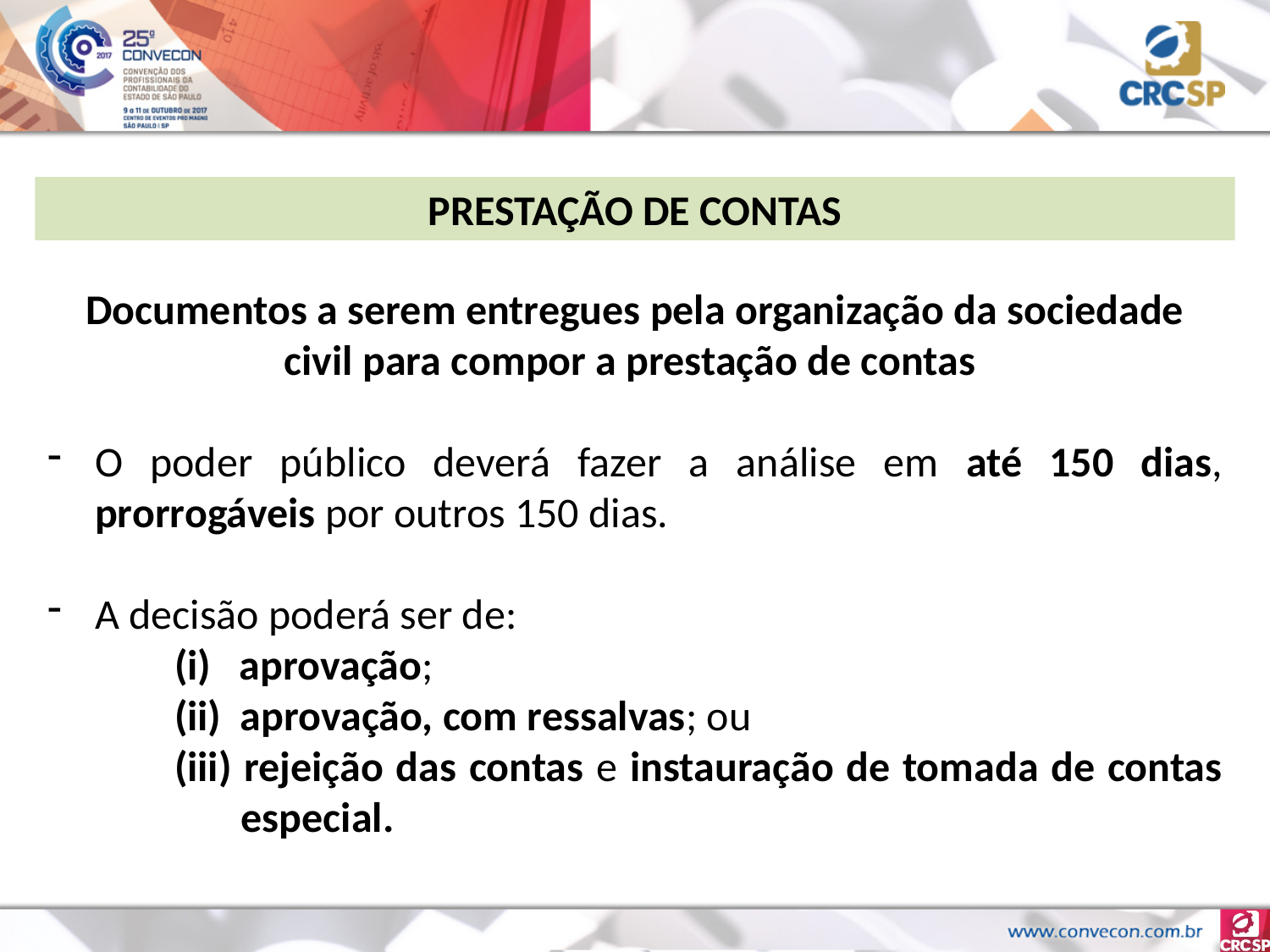

PRESTAÇÃO DE CONTAS
Documentos a serem entregues pela organização da sociedade civil para compor a prestação de contas

O poder público deverá fazer a análise em até 150 dias, prorrogáveis por outros 150 dias.

A decisão poderá ser de:
	(i)   aprovação;
	(ii)  aprovação, com ressalvas; ou
	(iii) rejeição das contas e instauração de tomada de contas 	       especial.